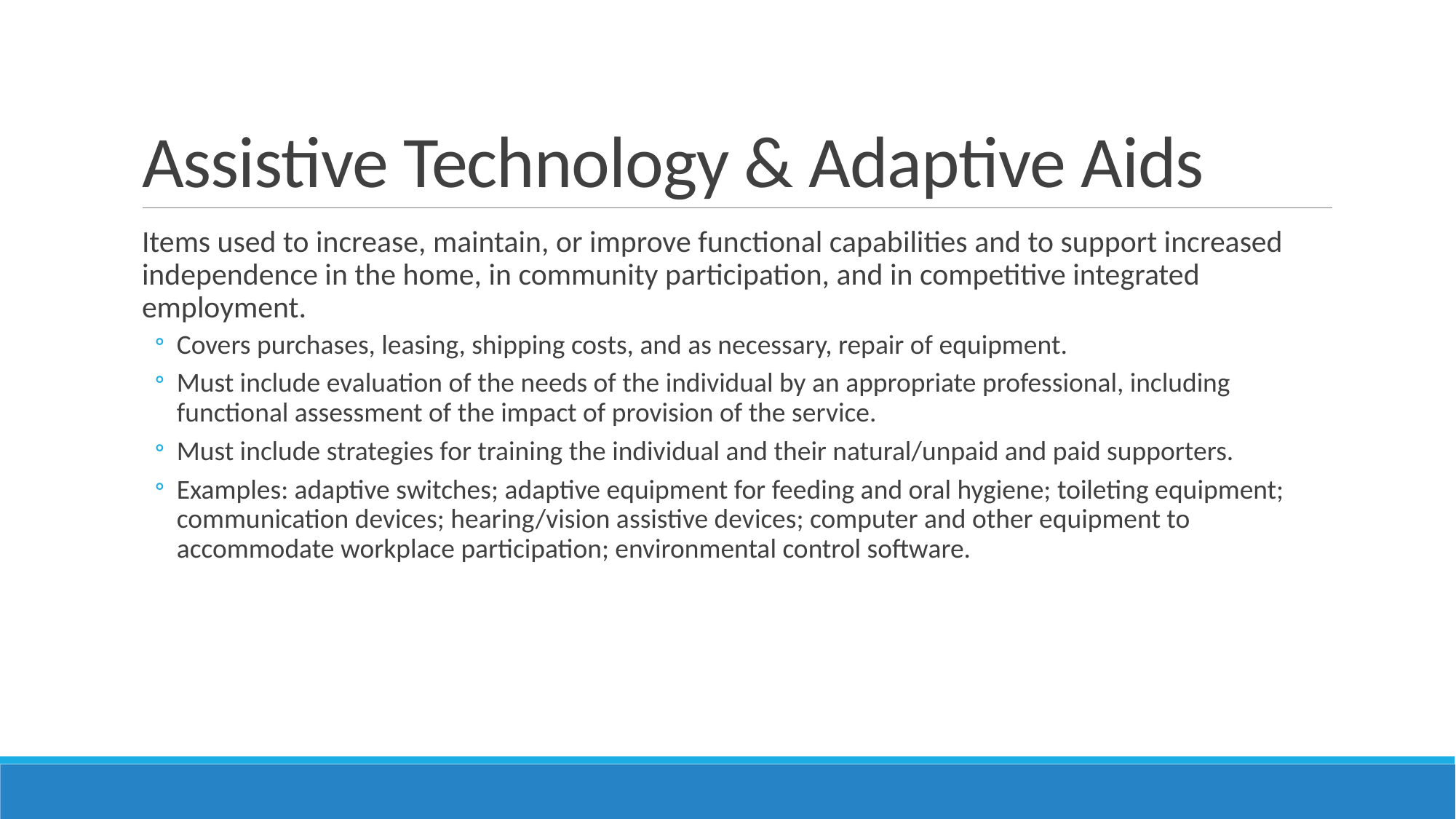

# Assistive Technology & Adaptive Aids
Items used to increase, maintain, or improve functional capabilities and to support increased independence in the home, in community participation, and in competitive integrated employment.
Covers purchases, leasing, shipping costs, and as necessary, repair of equipment.
Must include evaluation of the needs of the individual by an appropriate professional, including functional assessment of the impact of provision of the service.
Must include strategies for training the individual and their natural/unpaid and paid supporters.
Examples: adaptive switches; adaptive equipment for feeding and oral hygiene; toileting equipment; communication devices; hearing/vision assistive devices; computer and other equipment to accommodate workplace participation; environmental control software.